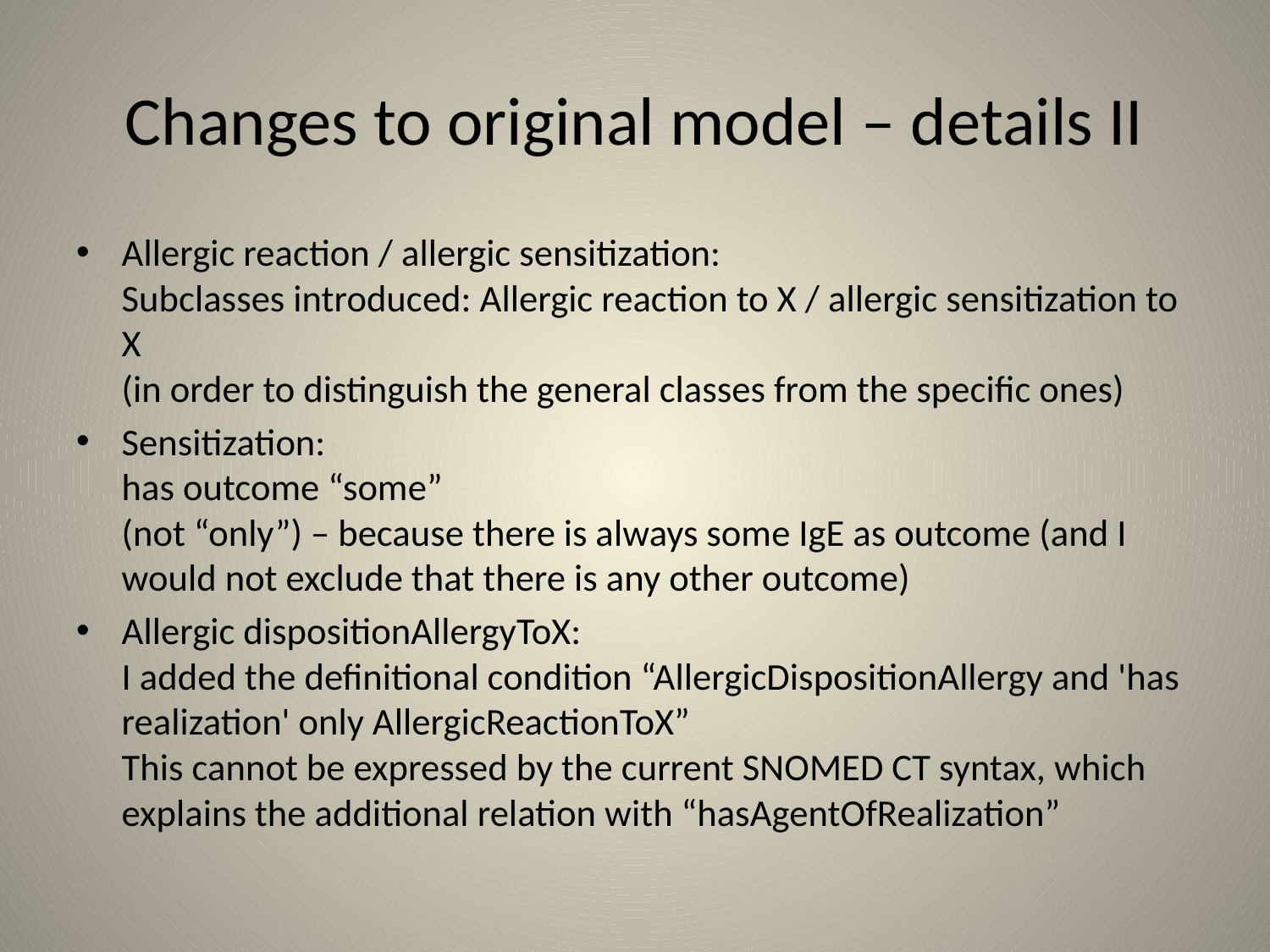

# Changes to original model – details II
Allergic reaction / allergic sensitization:
Subclasses introduced: Allergic reaction to X / allergic sensitization to X
(in order to distinguish the general classes from the specific ones)
Sensitization:
has outcome “some”
(not “only”) – because there is always some IgE as outcome (and I would not exclude that there is any other outcome)
Allergic dispositionAllergyToX:
I added the definitional condition “AllergicDispositionAllergy and 'has realization' only AllergicReactionToX”
This cannot be expressed by the current SNOMED CT syntax, which explains the additional relation with “hasAgentOfRealization”